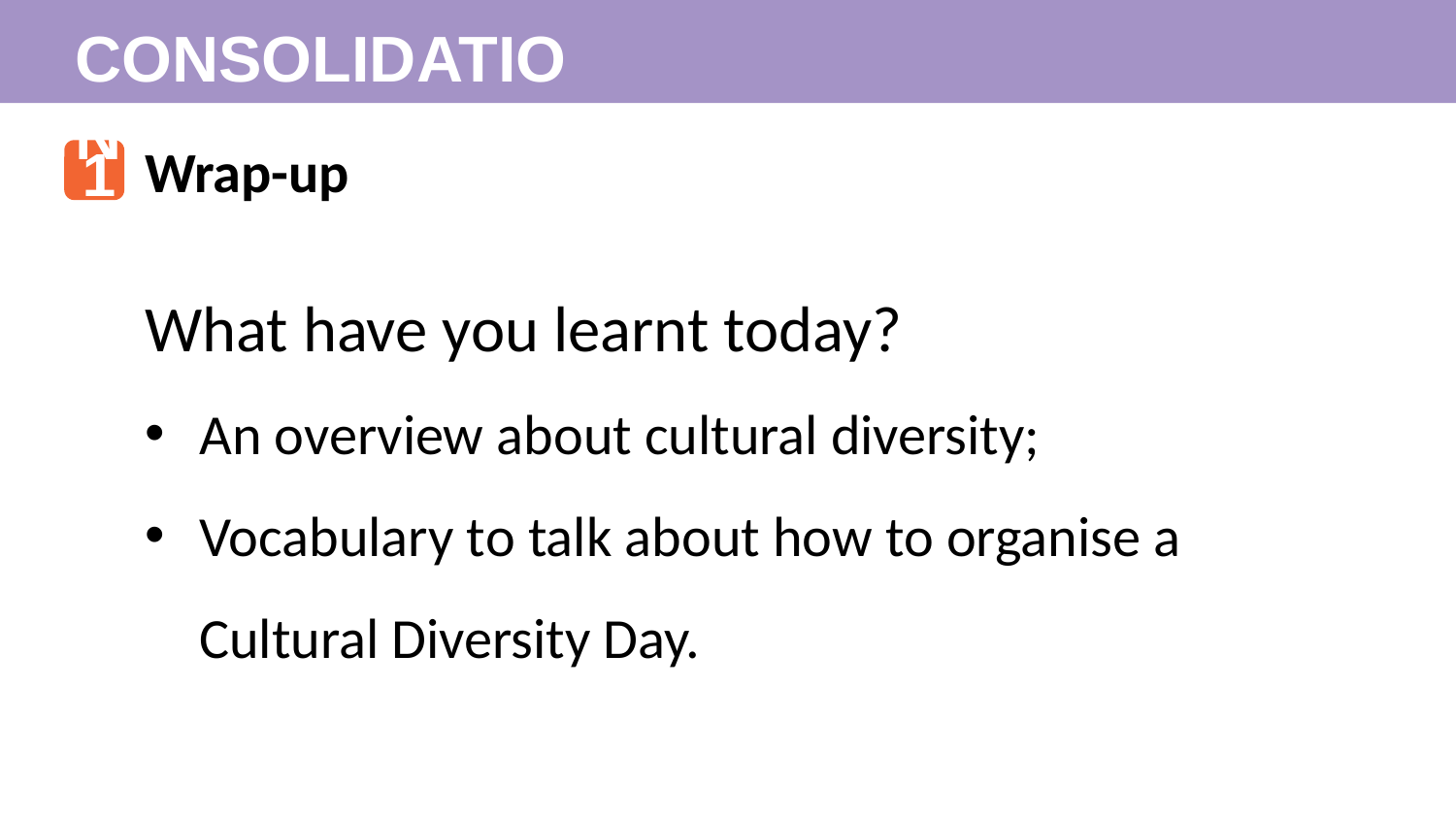

CONSOLIDATION
1
Wrap-up

What have you learnt today?
An overview about cultural diversity;
Vocabulary to talk about how to organise a Cultural Diversity Day.